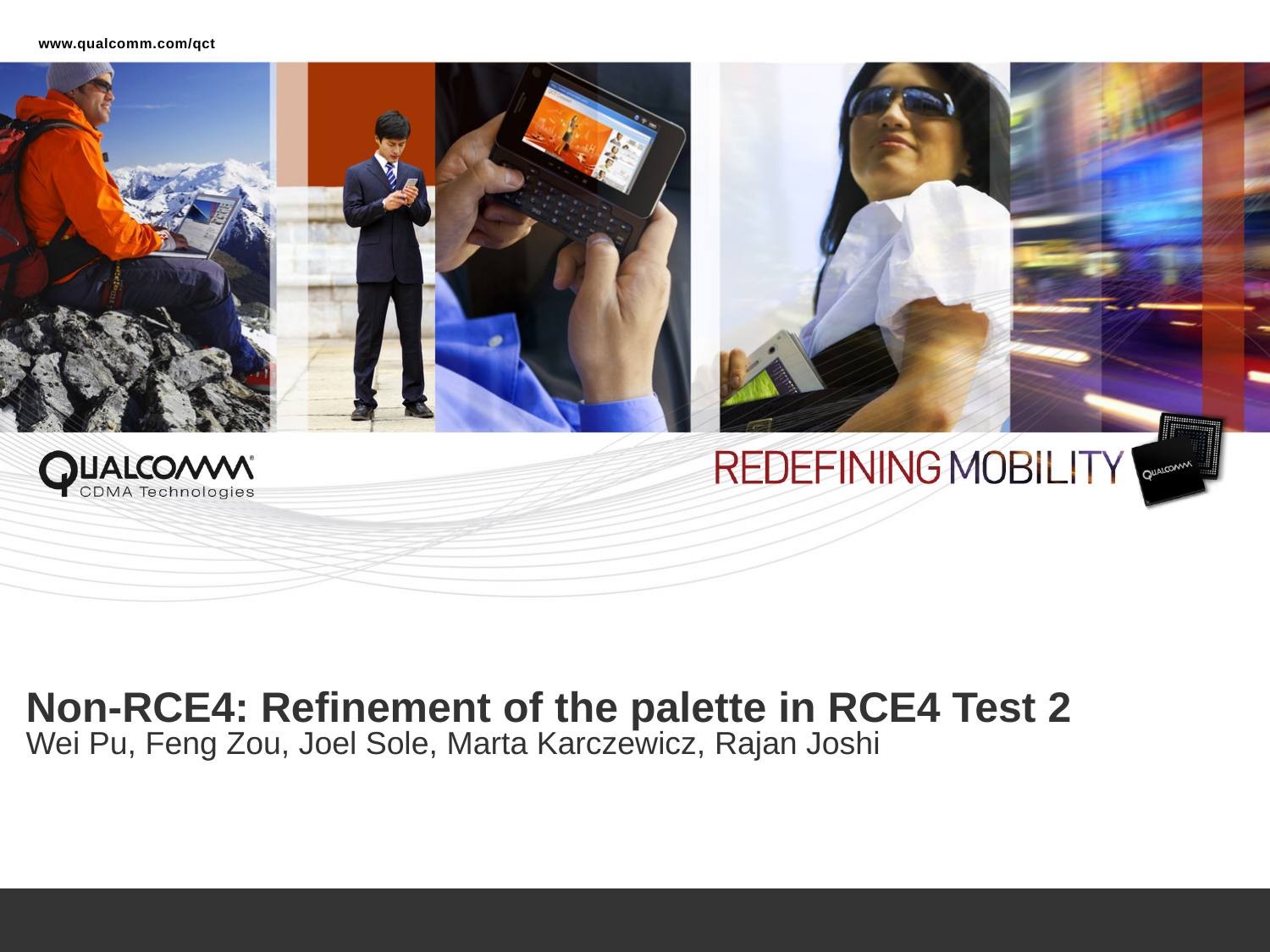

# Non-RCE4: Refinement of the palette in RCE4 Test 2 Wei Pu, Feng Zou, Joel Sole, Marta Karczewicz, Rajan Joshi